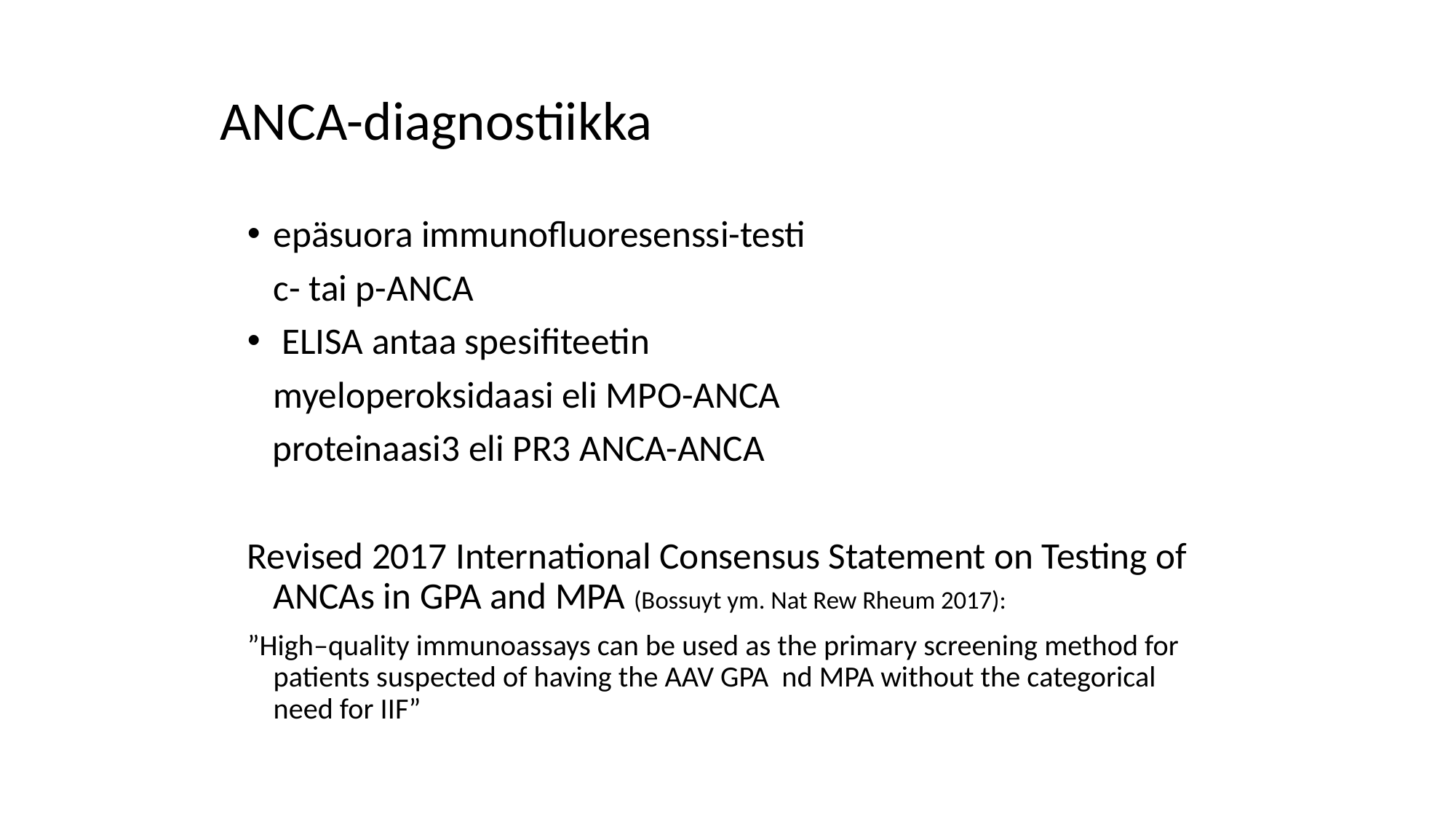

# ANCA-diagnostiikka

epäsuora immunofluoresenssi-testi
	c- tai p-ANCA
 ELISA antaa spesifiteetin
	myeloperoksidaasi eli MPO-ANCA
   proteinaasi3 eli PR3 ANCA-ANCA

Revised 2017 International Consensus Statement on Testing of ANCAs in GPA and MPA (Bossuyt ym. Nat Rew Rheum 2017):
”High–quality immunoassays can be used as the primary screening method for patients suspected of having the AAV GPA  nd MPA without the categorical need for IIF”